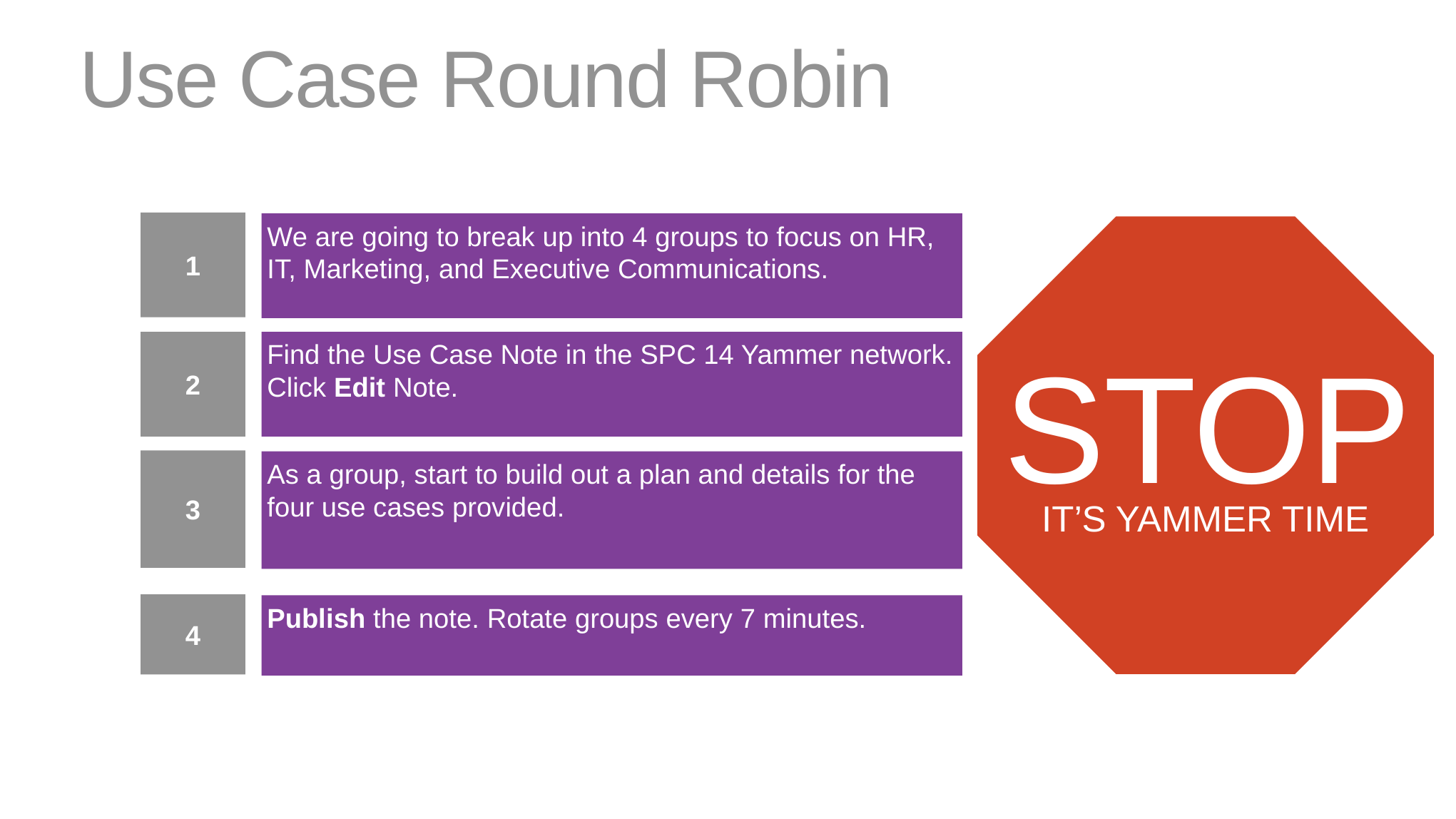

# Use Case Round Robin
1
We are going to break up into 4 groups to focus on HR, IT, Marketing, and Executive Communications.

STOP
It’s Yammer Time
Find the Use Case Note in the SPC 14 Yammer network. Click Edit Note.
2
3
As a group, start to build out a plan and details for the four use cases provided.
4
Publish the note. Rotate groups every 7 minutes.